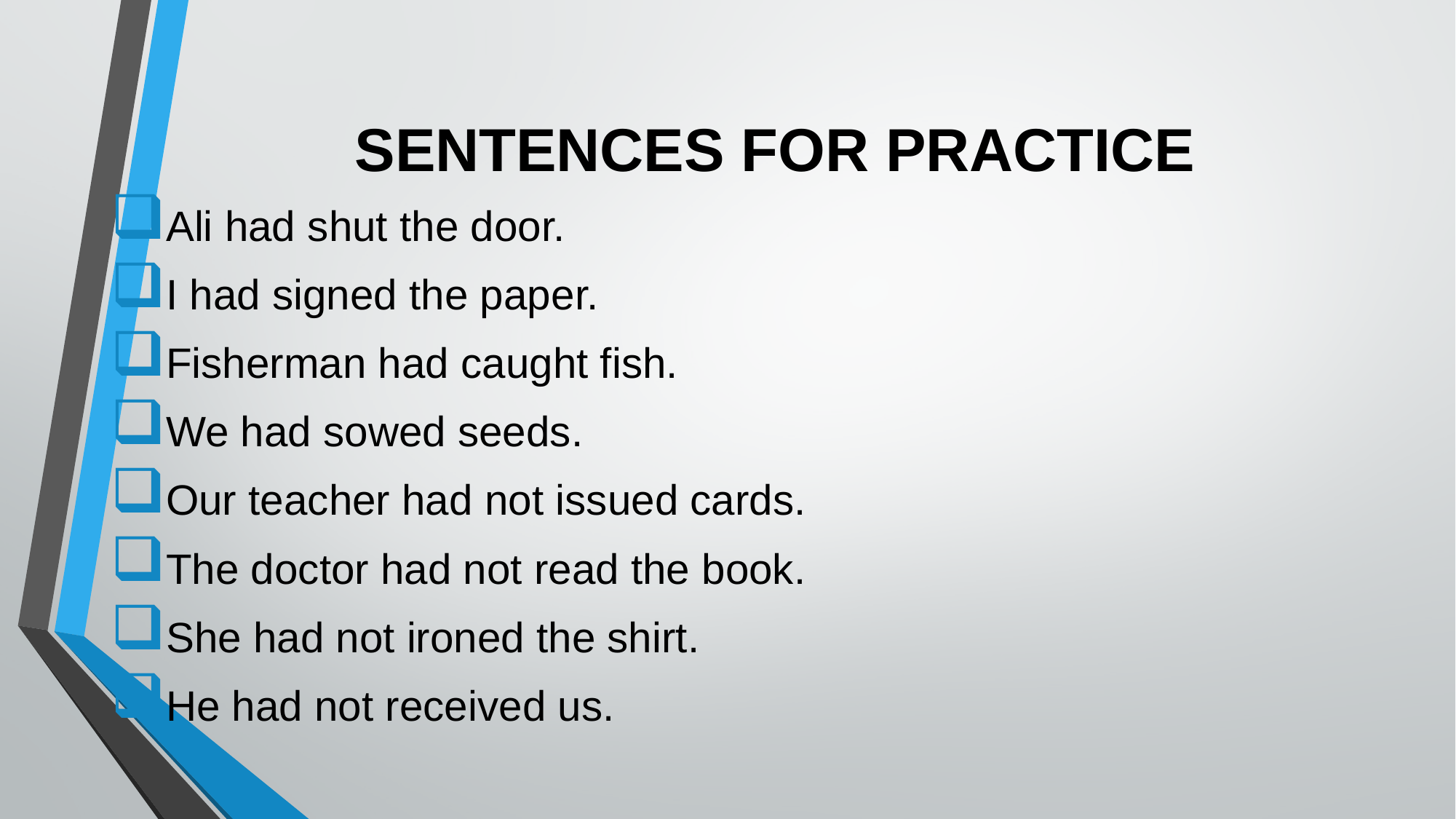

# SENTENCES FOR PRACTICE
Ali had shut the door.
I had signed the paper.
Fisherman had caught fish.
We had sowed seeds.
Our teacher had not issued cards.
The doctor had not read the book.
She had not ironed the shirt.
He had not received us.